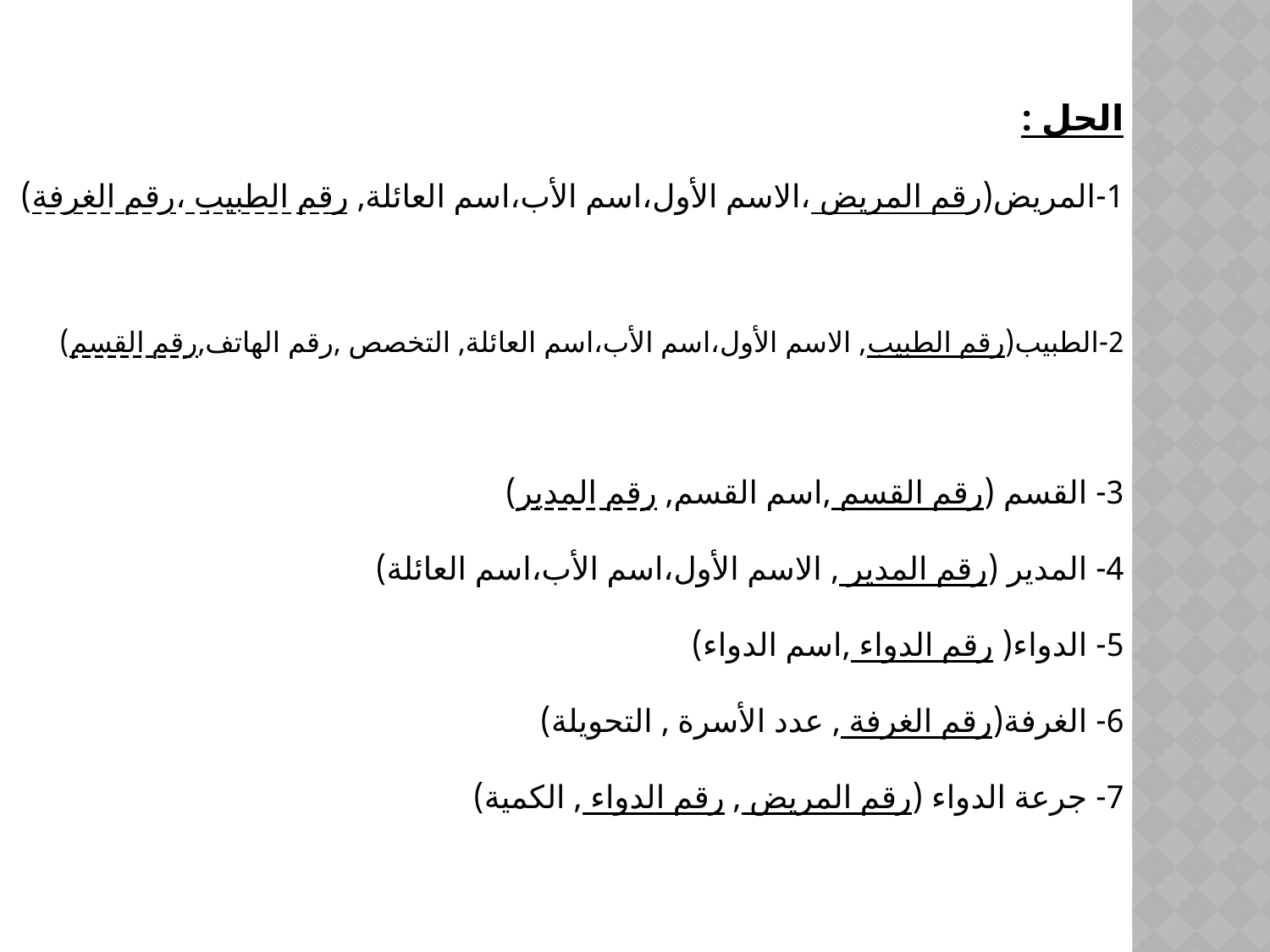

الحل :
1-المريض(رقم المريض ،الاسم الأول،اسم الأب،اسم العائلة, رقم الطبيب ،رقم الغرفة)

2-الطبيب(رقم الطبيب, الاسم الأول،اسم الأب،اسم العائلة, التخصص ,رقم الهاتف,رقم القسم)

3- القسم (رقم القسم ,اسم القسم, رقم المدير)
4- المدير (رقم المدير , الاسم الأول،اسم الأب،اسم العائلة)
5- الدواء( رقم الدواء ,اسم الدواء)
6- الغرفة(رقم الغرفة , عدد الأسرة , التحويلة)
7- جرعة الدواء (رقم المريض , رقم الدواء , الكمية)